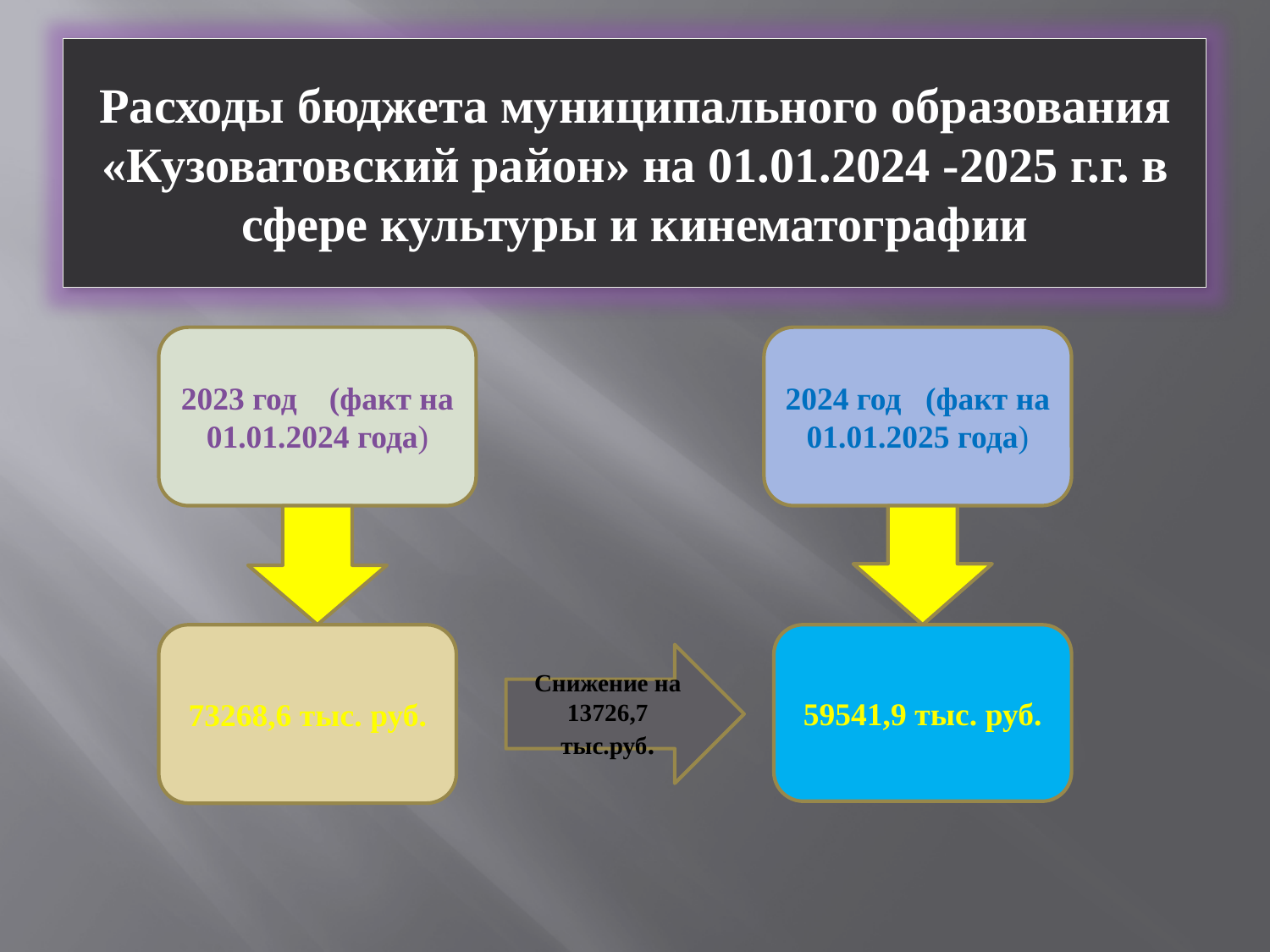

#
Расходы бюджета муниципального образования «Кузоватовский район» на 01.01.2024 -2025 г.г. в сфере культуры и кинематографии
2023 год    (факт на 01.01.2024 года)
2024 год   (факт на 01.01.2025 года)

73268,6 тыс. руб.
59541,9 тыс. руб.
Снижение на 13726,7 тыс.руб.